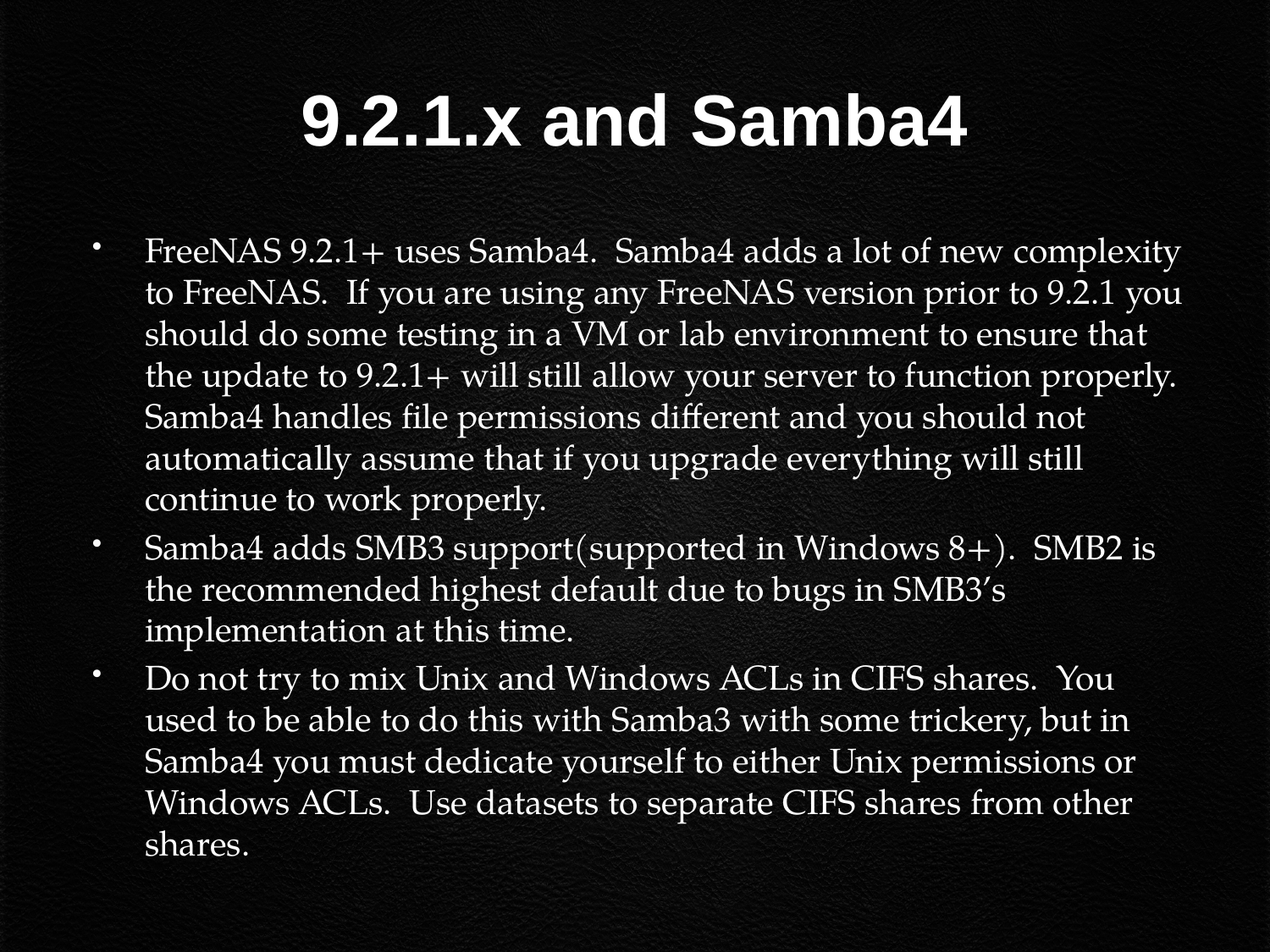

# 9.2.1.x and Samba4
FreeNAS 9.2.1+ uses Samba4.  Samba4 adds a lot of new complexity to FreeNAS.  If you are using any FreeNAS version prior to 9.2.1 you should do some testing in a VM or lab environment to ensure that the update to 9.2.1+ will still allow your server to function properly.  Samba4 handles file permissions different and you should not automatically assume that if you upgrade everything will still continue to work properly.
Samba4 adds SMB3 support(supported in Windows 8+).  SMB2 is the recommended highest default due to bugs in SMB3’s implementation at this time.
Do not try to mix Unix and Windows ACLs in CIFS shares.  You used to be able to do this with Samba3 with some trickery, but in Samba4 you must dedicate yourself to either Unix permissions or Windows ACLs.  Use datasets to separate CIFS shares from other shares.